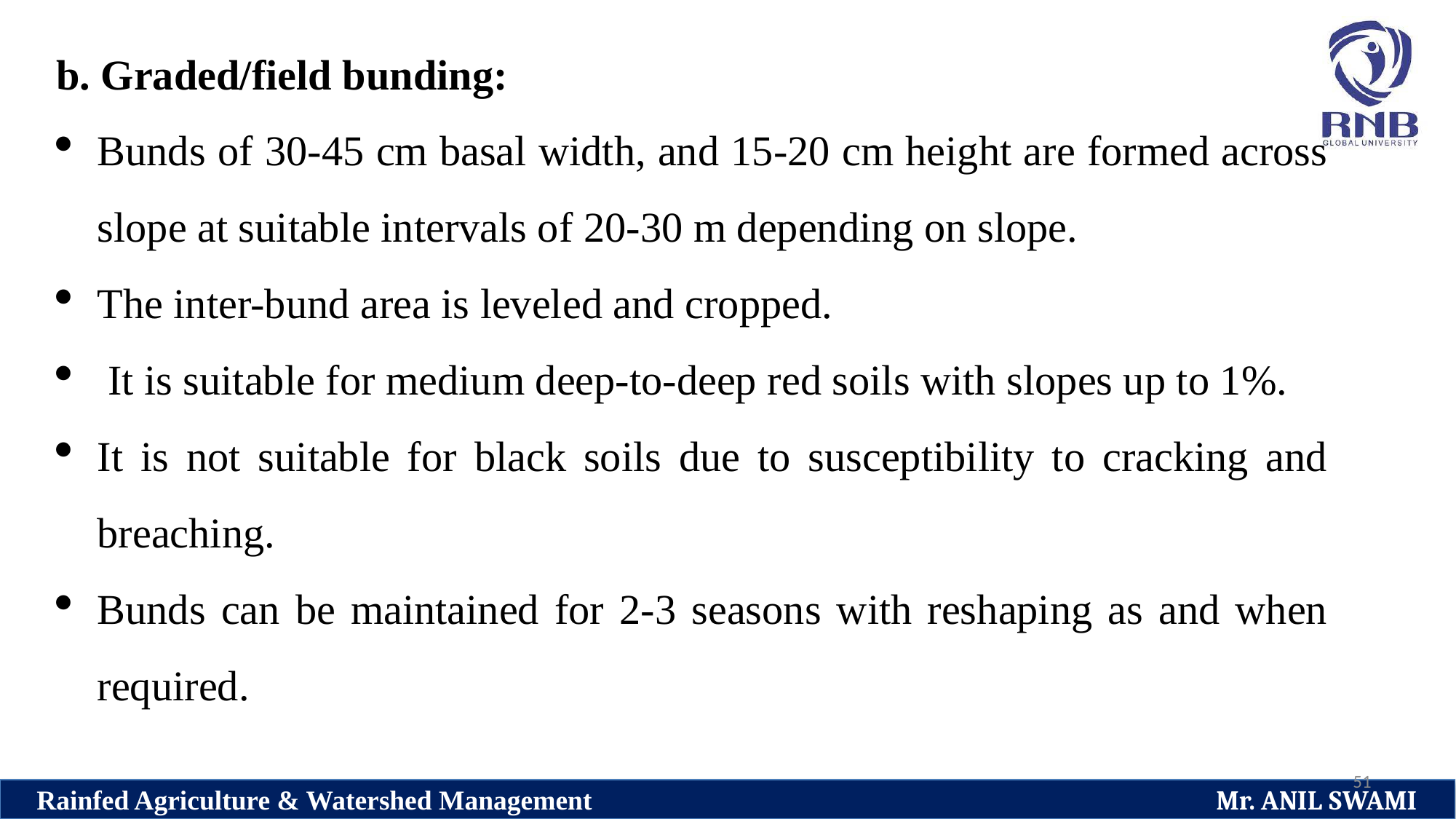

b. Graded/field bunding:
Bunds of 30-45 cm basal width, and 15-20 cm height are formed across slope at suitable intervals of 20-30 m depending on slope.
The inter-bund area is leveled and cropped.
 It is suitable for medium deep-to-deep red soils with slopes up to 1%.
It is not suitable for black soils due to susceptibility to cracking and breaching.
Bunds can be maintained for 2-3 seasons with reshaping as and when required.
51